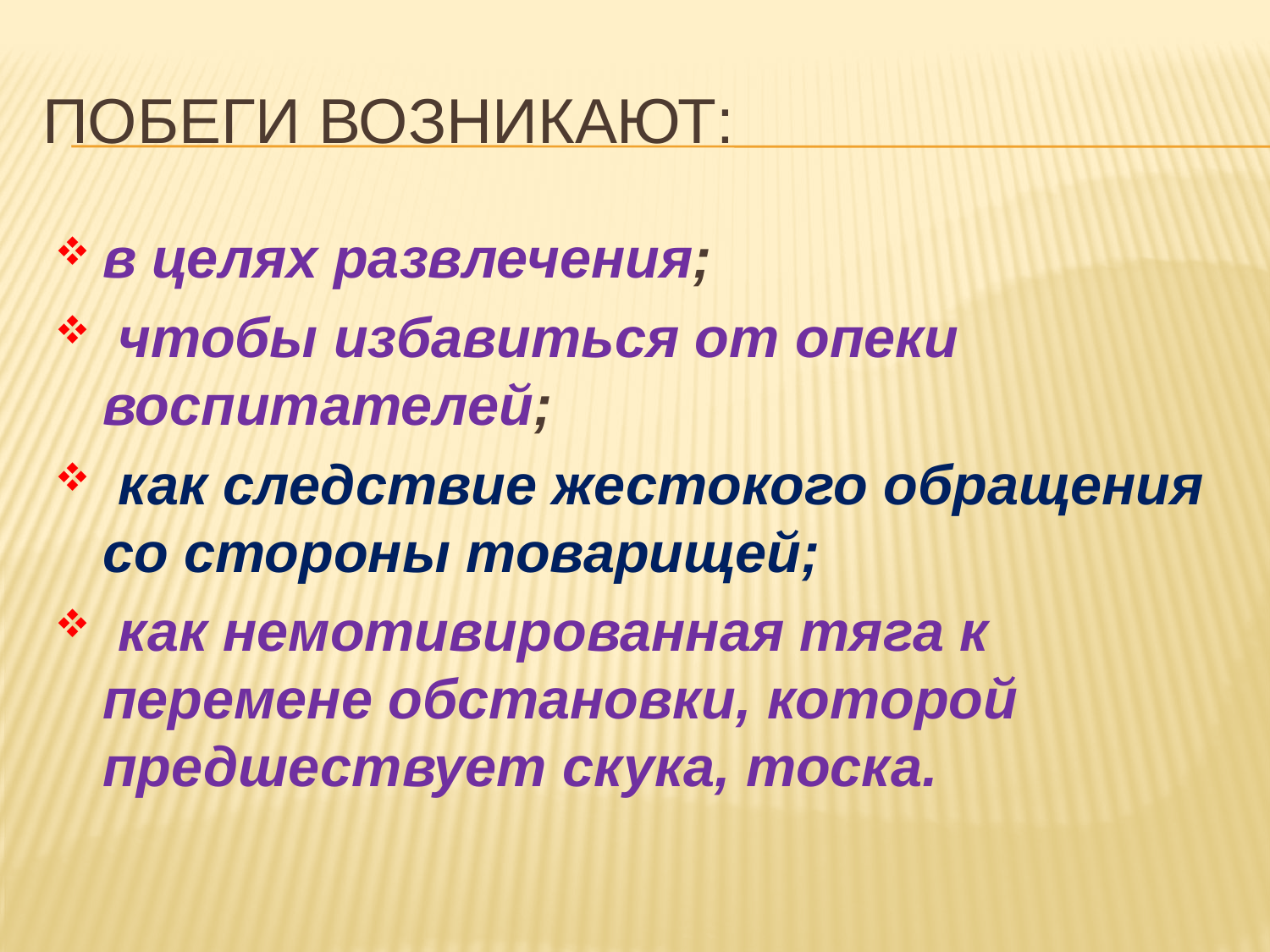

# Побеги возникают:
в целях развлечения;
 чтобы избавиться от опеки  воспитателей;
 как следствие жестокого обращения со стороны товарищей;
 как немотивированная тяга к перемене обстановки, которой предшествует скука, тоска.